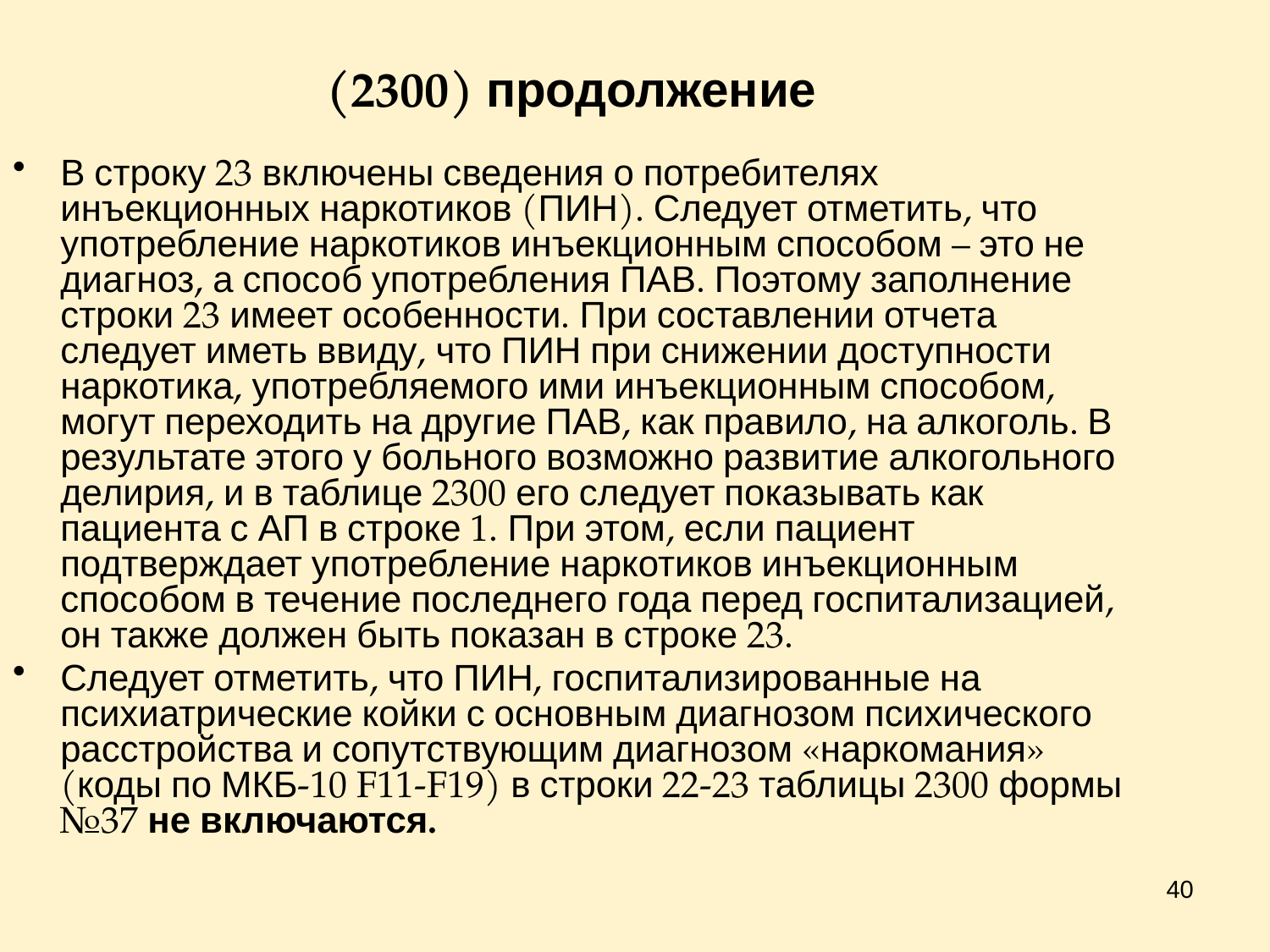

(2300) продолжение
В строку 23 включены сведения о потребителях инъекционных наркотиков (ПИН). Следует отметить, что употребление наркотиков инъекционным способом – это не диагноз, а способ употребления ПАВ. Поэтому заполнение строки 23 имеет особенности. При составлении отчета следует иметь ввиду, что ПИН при снижении доступности наркотика, употребляемого ими инъекционным способом, могут переходить на другие ПАВ, как правило, на алкоголь. В результате этого у больного возможно развитие алкогольного делирия, и в таблице 2300 его следует показывать как пациента с АП в строке 1. При этом, если пациент подтверждает употребление наркотиков инъекционным способом в течение последнего года перед госпитализацией, он также должен быть показан в строке 23.
Следует отметить, что ПИН, госпитализированные на психиатрические койки с основным диагнозом психического расстройства и сопутствующим диагнозом «наркомания» (коды по МКБ-10 F11-F19) в строки 22-23 таблицы 2300 формы №37 не включаются.

40